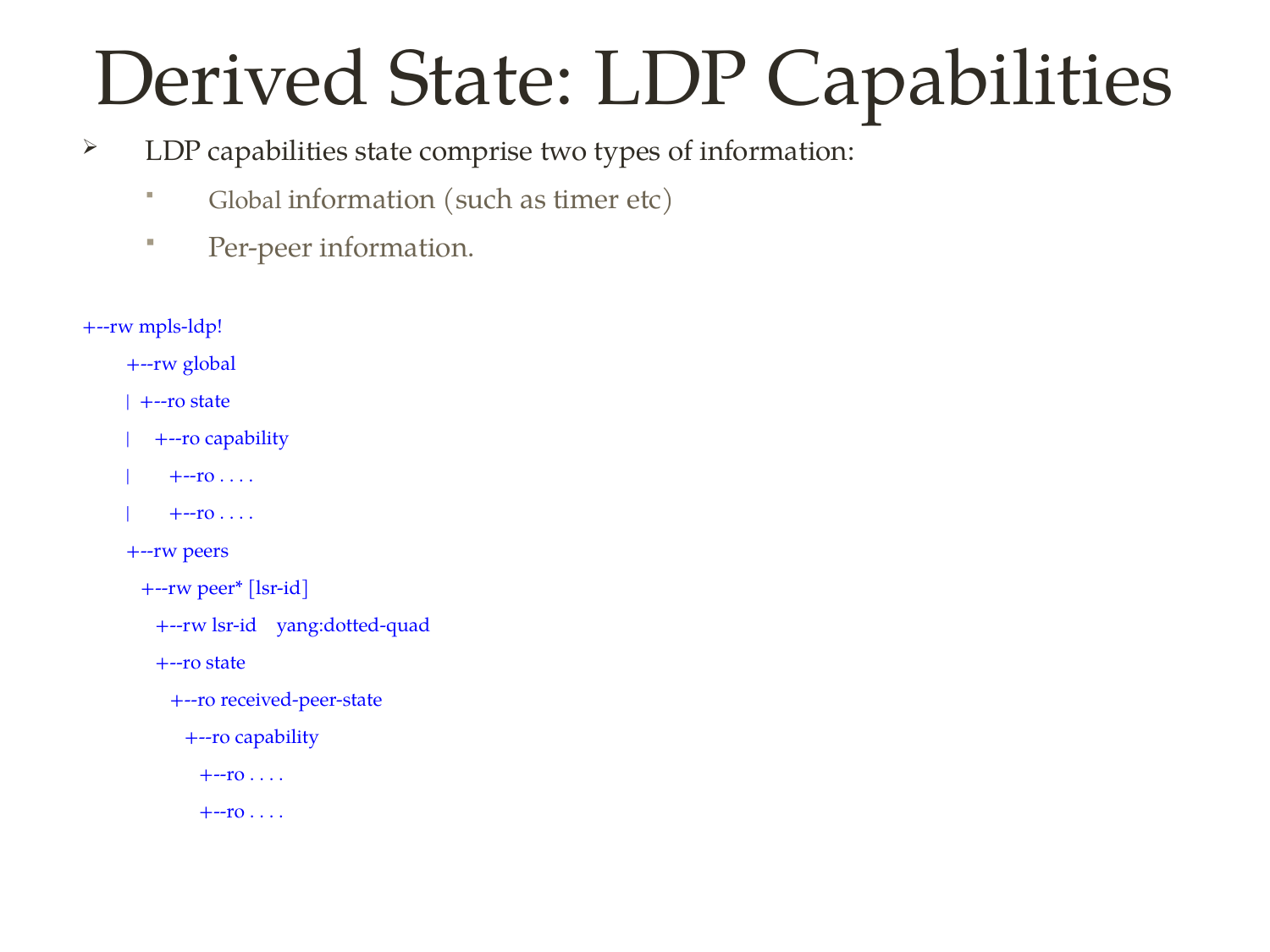

# Derived State: LDP Capabilities
LDP capabilities state comprise two types of information:
Global information (such as timer etc)
Per-peer information.

+--rw mpls-ldp!
         +--rw global
         |  +--ro state
         |     +--ro capability
         |        +--ro . . . .
         |        +--ro . . . .
         +--rw peers
            +--rw peer* [lsr-id]
               +--rw lsr-id    yang:dotted-quad
               +--ro state
                  +--ro received-peer-state
                     +--ro capability
                        +--ro . . . .
                        +--ro . . . .